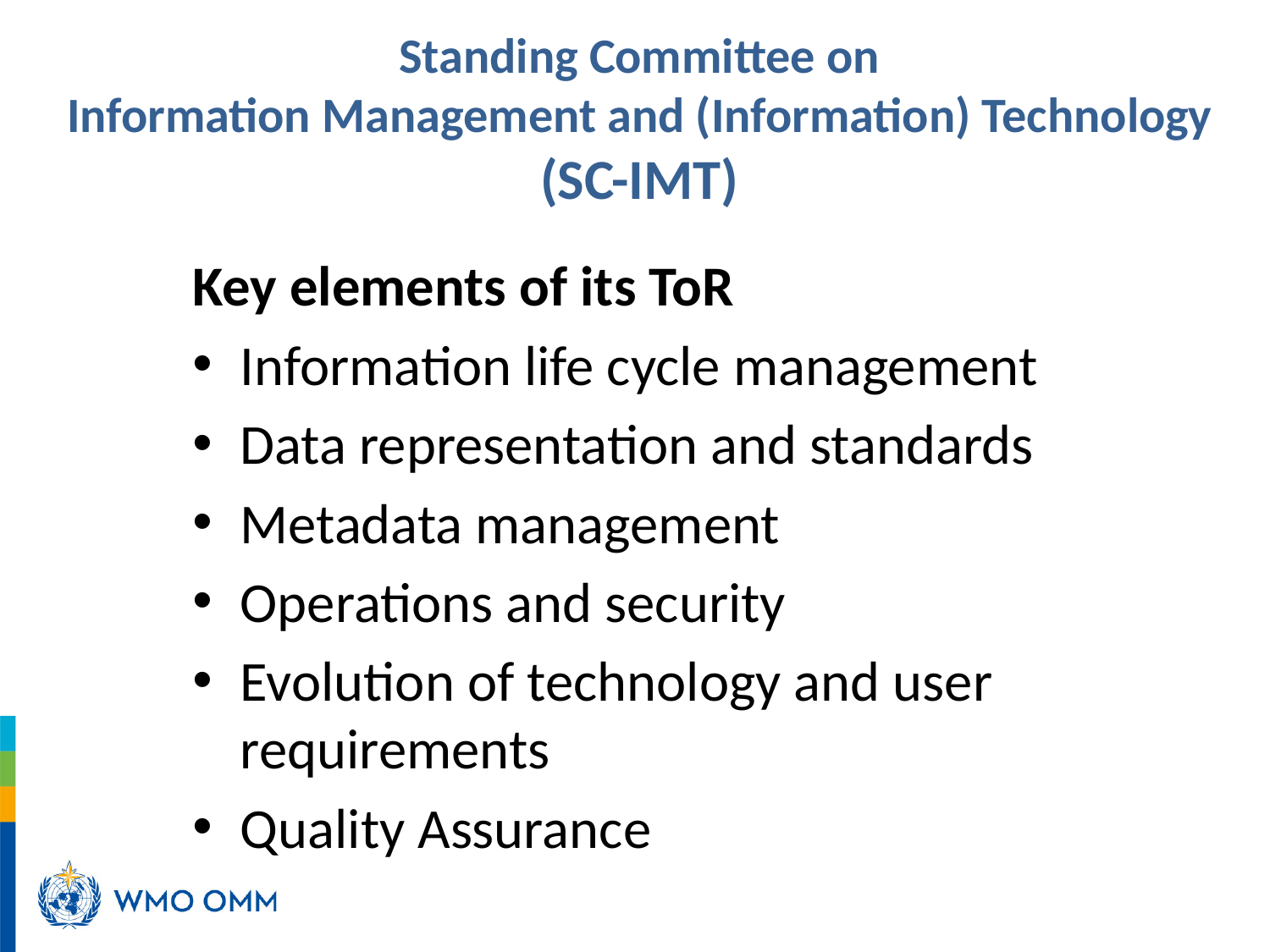

# Standing Committee on Information Management and (Information) Technology (SC-IMT)
Key elements of its ToR
Information life cycle management
Data representation and standards
Metadata management
Operations and security
Evolution of technology and user requirements
Quality Assurance